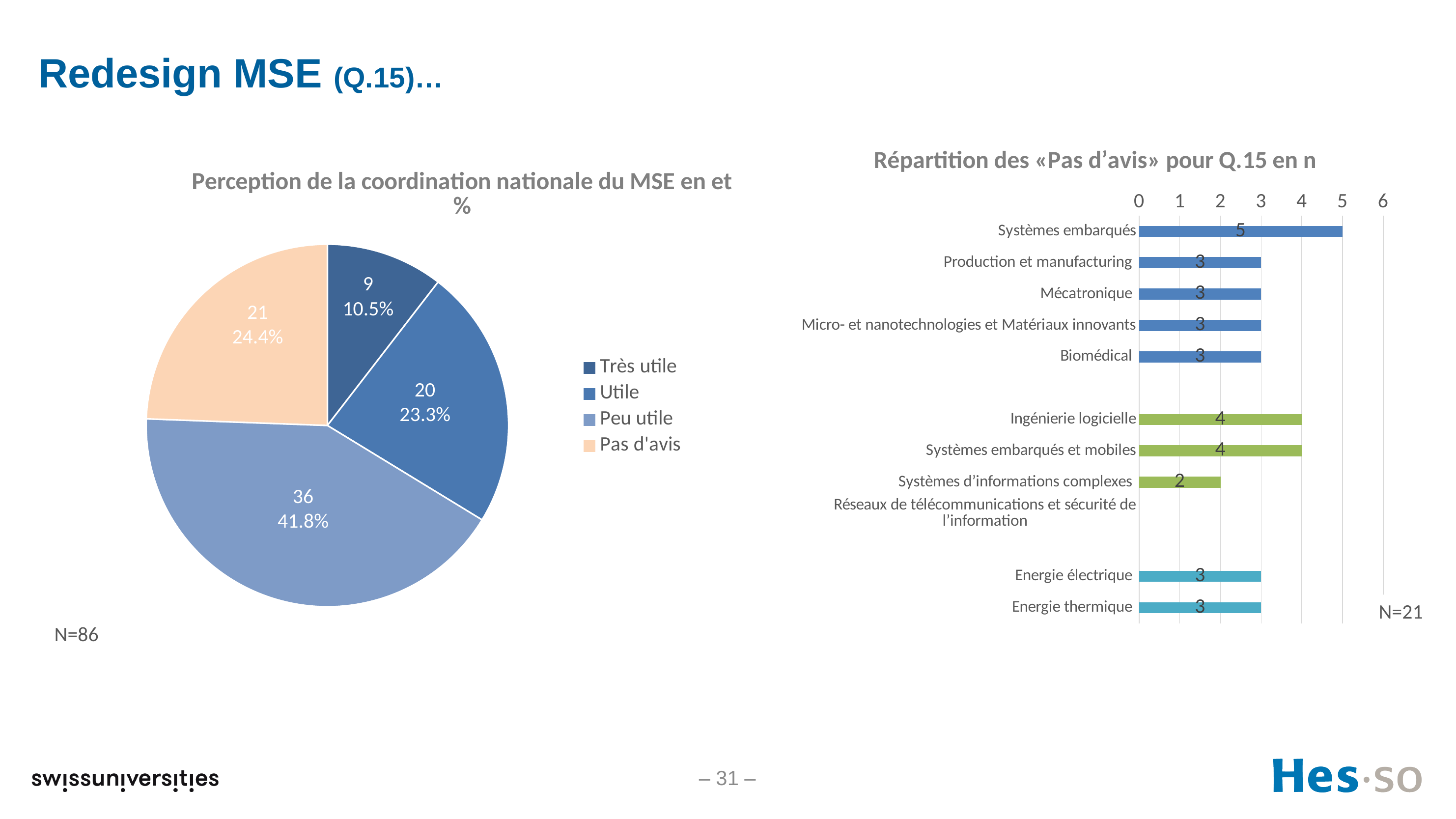

# Redesign MSE (Q.15)…

### Chart: Répartition des «Pas d’avis» pour Q.15 en n

| Category |  |
|---|---|
| Systèmes embarqués | 5.0 |
| Production et manufacturing  | 3.0 |
| Mécatronique  | 3.0 |
| Micro- et nanotechnologies et Matériaux innovants | 3.0 |
| Biomédical  | 3.0 |
|  | None |
| Ingénierie logicielle | 4.0 |
| Systèmes embarqués et mobiles | 4.0 |
| Systèmes d’informations complexes  | 2.0 |
| Réseaux de télécommunications et sécurité de l’information | None |
|  | None |
| Energie électrique  | 3.0 |
| Energie thermique  | 3.0 |

### Chart: Perception de la coordination nationale du MSE en et %

| Category |  |
|---|---|
| Très utile  | 9.0 |
| Utile  | 20.0 |
| Peu utile  | 36.0 |
| Pas d'avis | 21.0 |
9
10.5%
21
24.4%
20
23.3%
36
41.8%
N=21
N=86